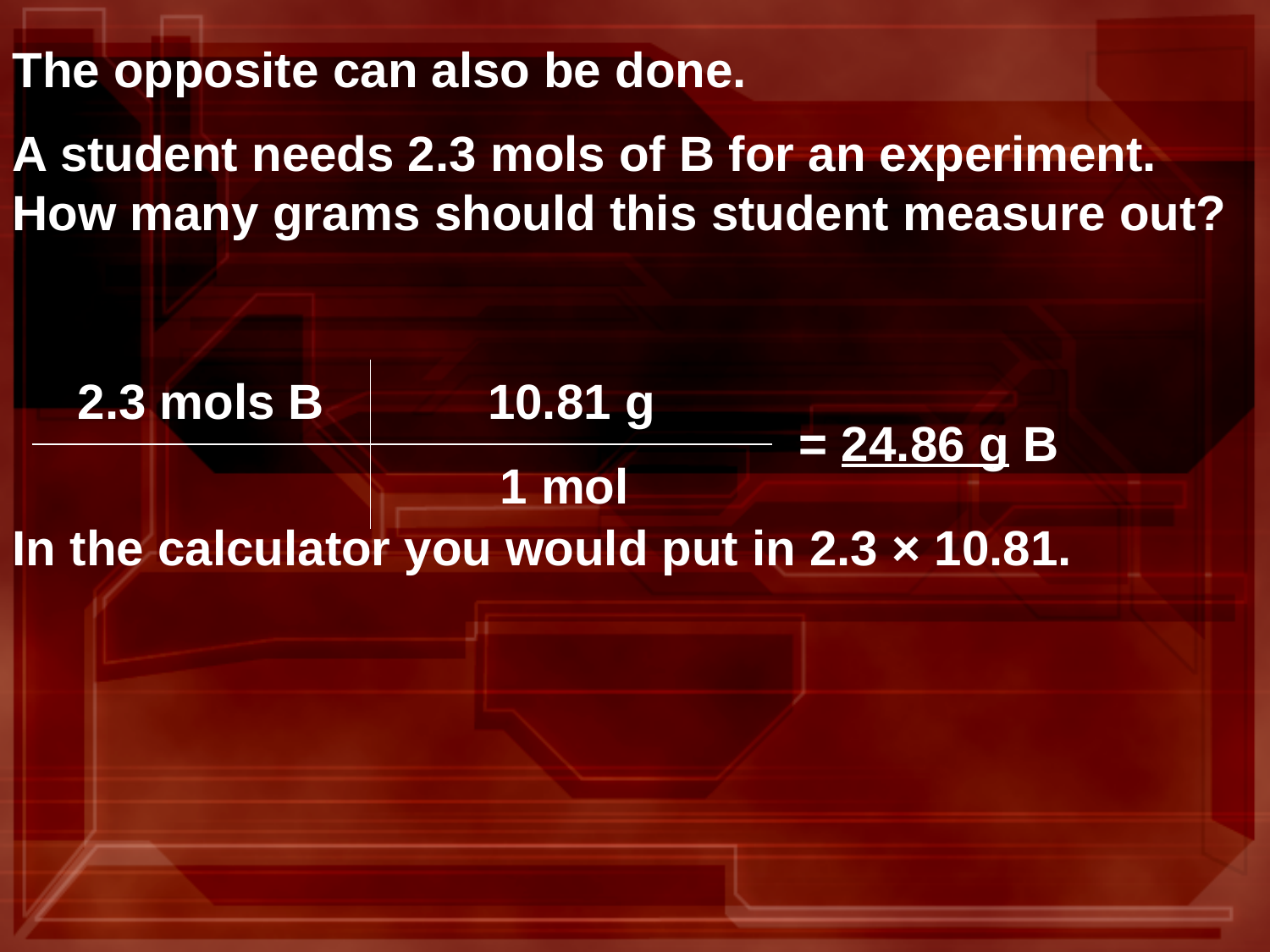

The opposite can also be done.
A student needs 2.3 mols of B for an experiment.  How many grams should this student measure out?

In the calculator you would put in 2.3 × 10.81.
| 2.3 mols B | 10.81 g | = 24.86 g B |
| --- | --- | --- |
|  | 1 mol |  |